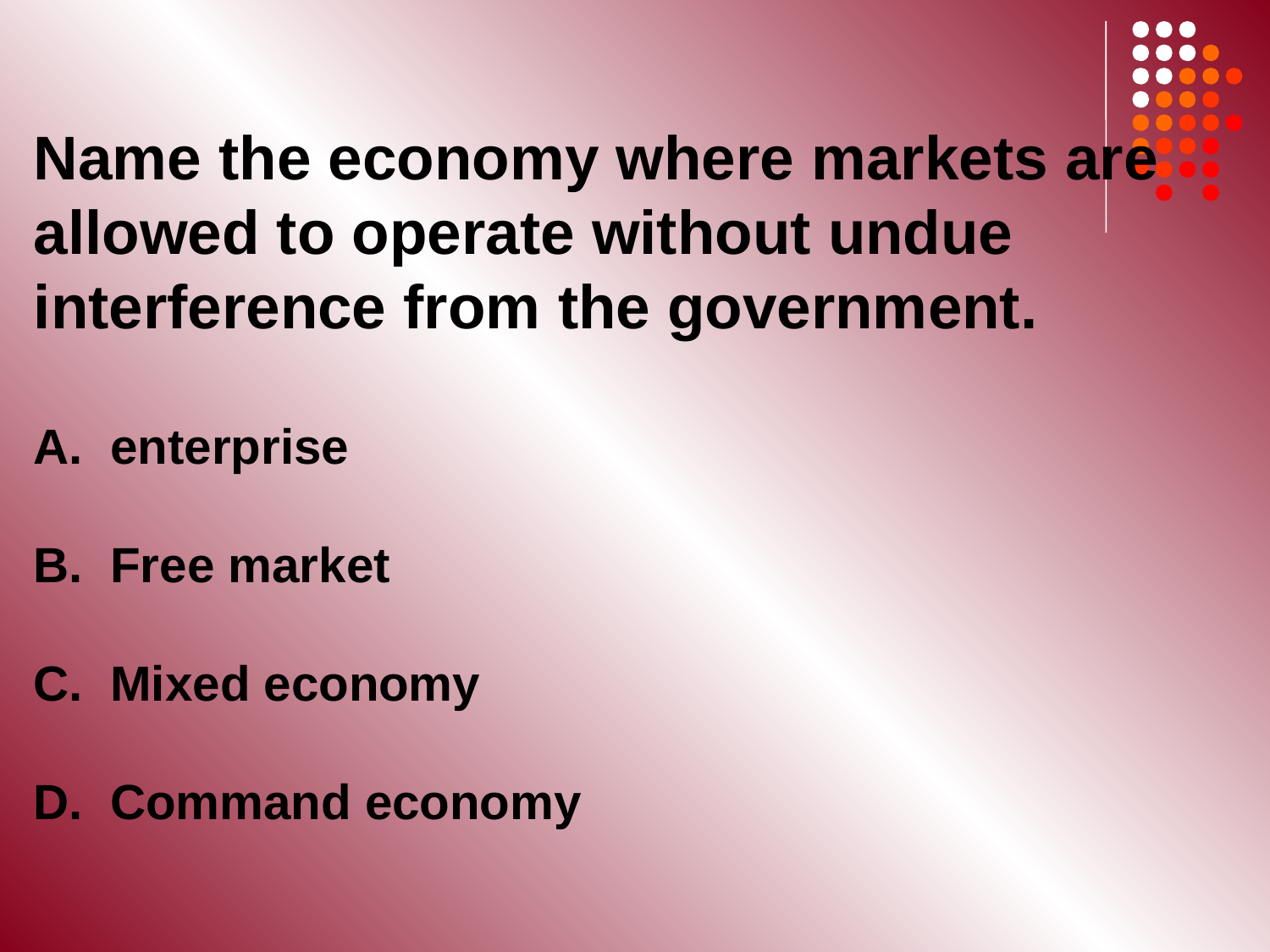

Name the economy where markets are allowed to operate without undue interference from the government.
A.  enterprise
B.  Free market
C.  Mixed economy
D.  Command economy